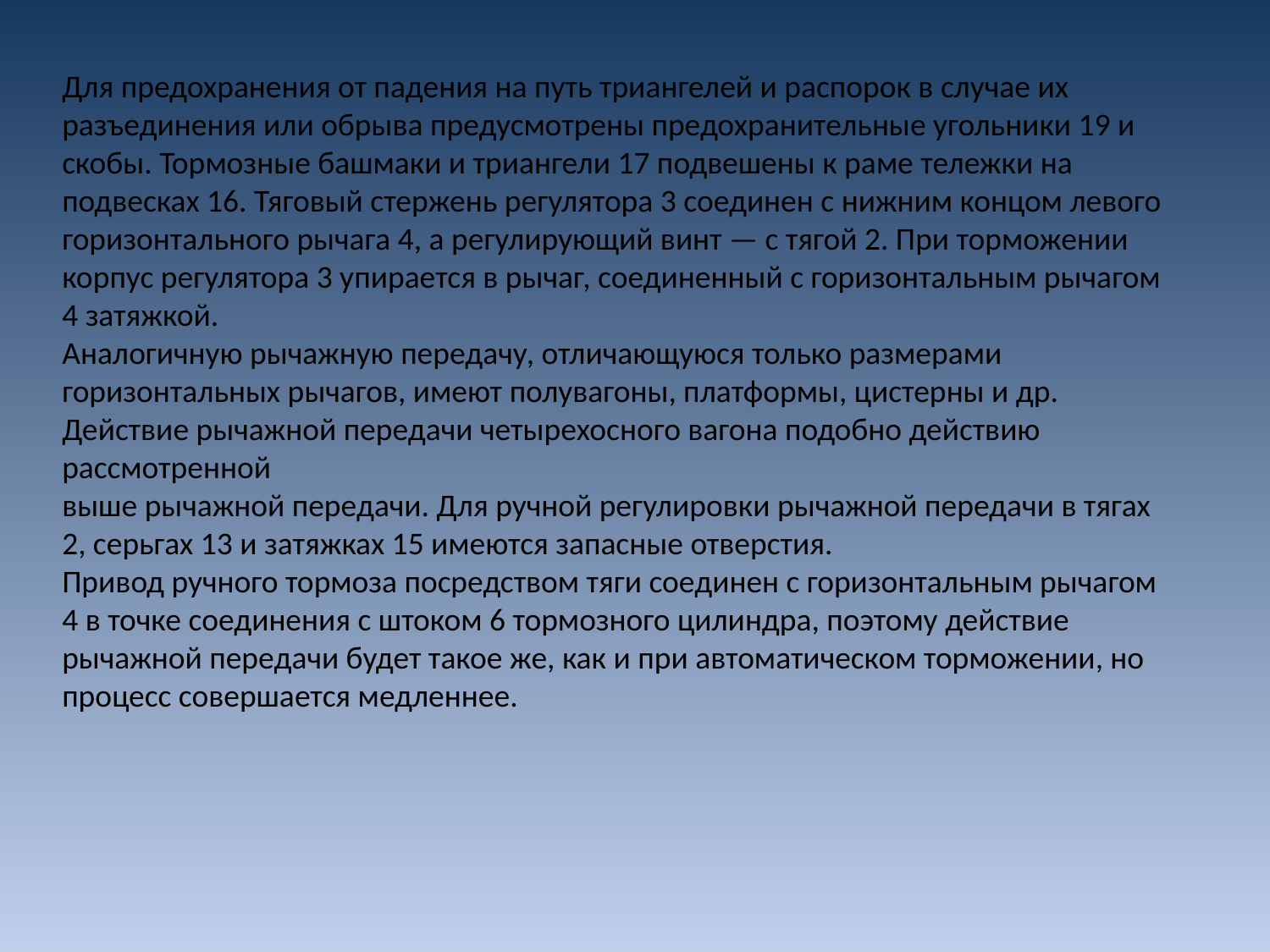

Для предохранения от падения на путь триангелей и распорок в случае их разъединения или обрыва предусмотрены предохранительные угольники 19 и скобы. Тормозные башмаки и триангели 17 подвешены к раме тележки на подвесках 16. Тяговый стержень регулятора 3 соединен с нижним концом левого горизонтального рычага 4, а регулирующий винт — с тягой 2. При торможении корпус регулятора 3 упирается в рычаг, соединенный с горизонтальным рычагом 4 затяжкой.
Аналогичную рычажную передачу, отличающуюся только размерами горизонтальных рычагов, имеют полувагоны, платформы, цистерны и др.
Действие рычажной передачи четырехосного вагона подобно действию рассмотренной 
выше рычажной передачи. Для ручной регулировки рычажной передачи в тягах 2, серьгах 13 и затяжках 15 имеются запасные отверстия.
Привод ручного тормоза посредством тяги соединен с горизонтальным рычагом 4 в точке соединения с штоком 6 тормозного цилиндра, поэтому действие рычажной передачи будет такое же, как и при автоматическом торможении, но процесс совершается медленнее.